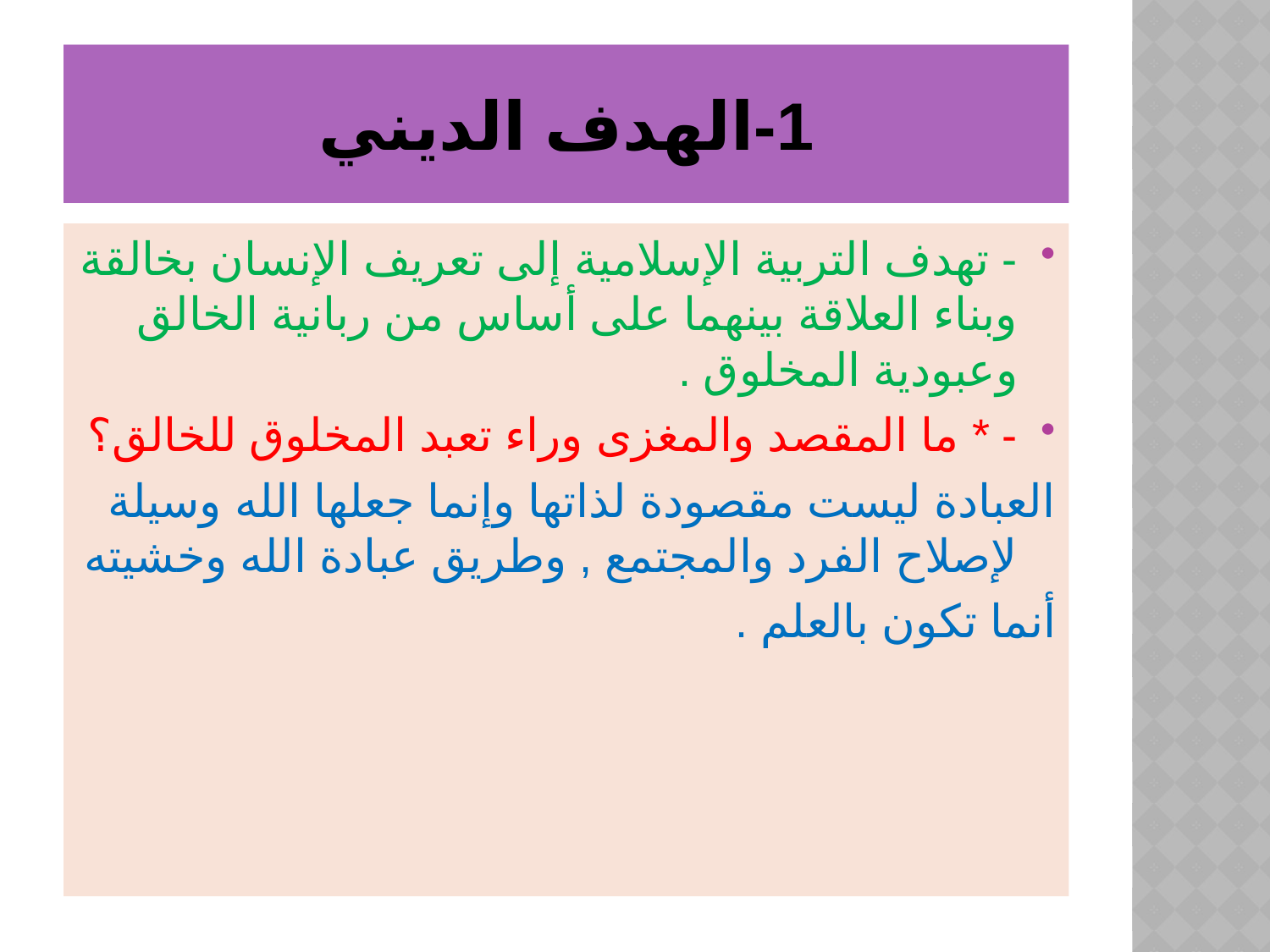

# 1-الهدف الديني
- تهدف التربية الإسلامية إلى تعريف الإنسان بخالقة وبناء العلاقة بينهما على أساس من ربانية الخالق وعبودية المخلوق .
- * ما المقصد والمغزى وراء تعبد المخلوق للخالق؟
العبادة ليست مقصودة لذاتها وإنما جعلها الله وسيلة لإصلاح الفرد والمجتمع , وطريق عبادة الله وخشيته
أنما تكون بالعلم .